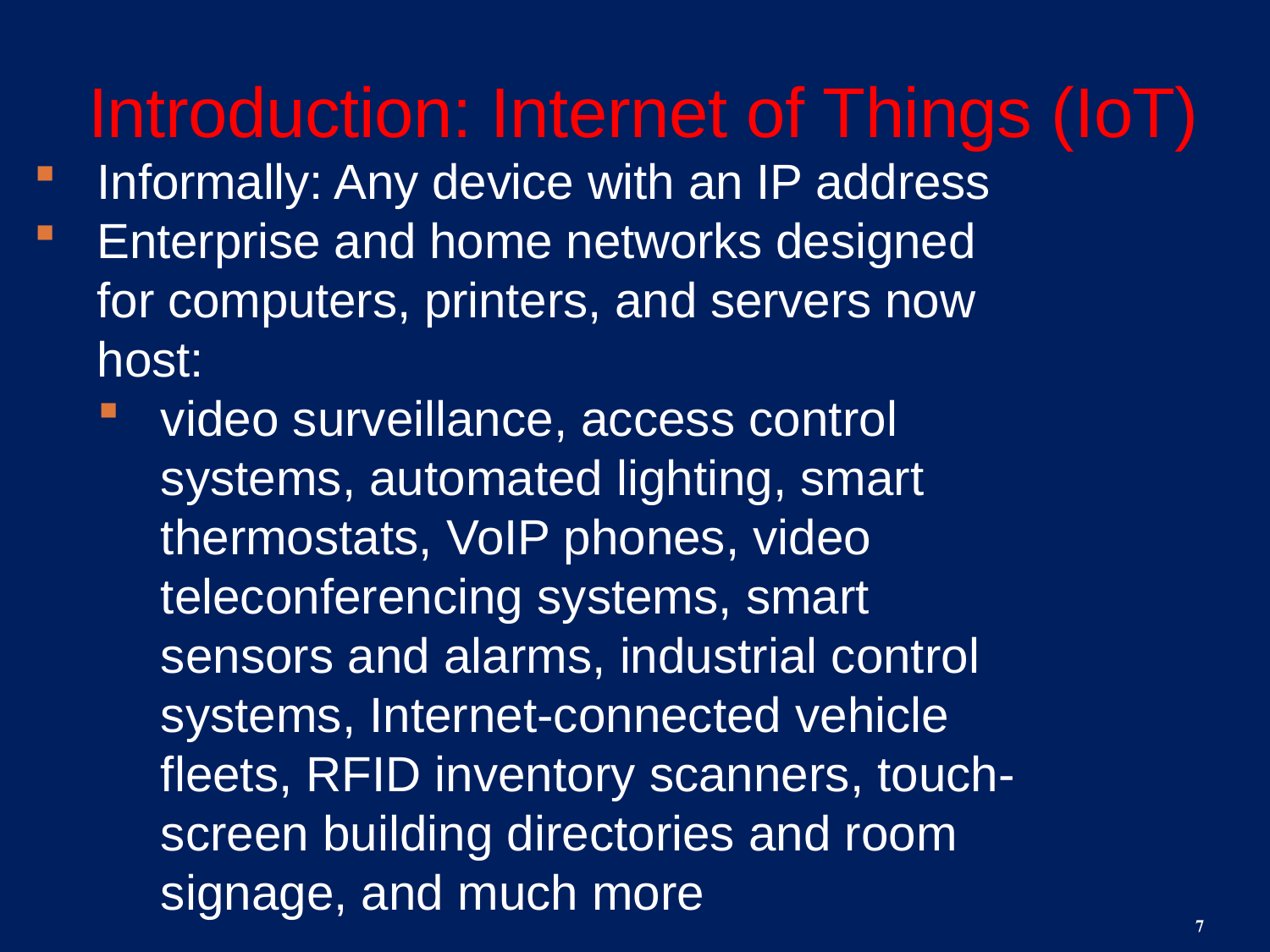

# Introduction: Internet of Things (IoT)
Informally: Any device with an IP address
Enterprise and home networks designed for computers, printers, and servers now host:
video surveillance, access control systems, automated lighting, smart thermostats, VoIP phones, video teleconferencing systems, smart sensors and alarms, industrial control systems, Internet-connected vehicle fleets, RFID inventory scanners, touch-screen building directories and room signage, and much more